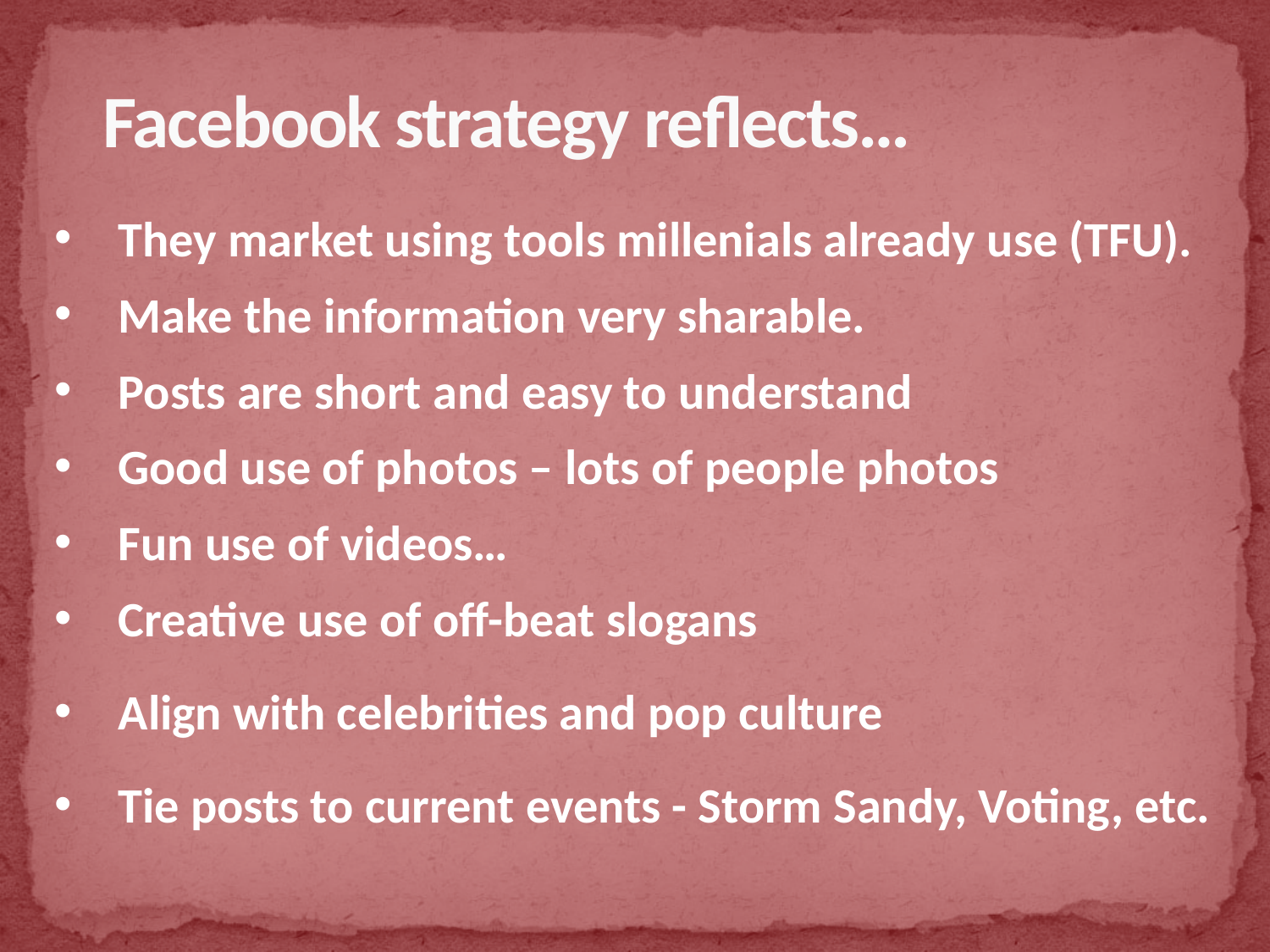

# Facebook strategy reflects…
They market using tools millenials already use (TFU).

Make the information very sharable.

Posts are short and easy to understand

Good use of photos – lots of people photos

Fun use of videos…

Creative use of off-beat slogans

Align with celebrities and pop culture

Tie posts to current events - Storm Sandy, Voting, etc.